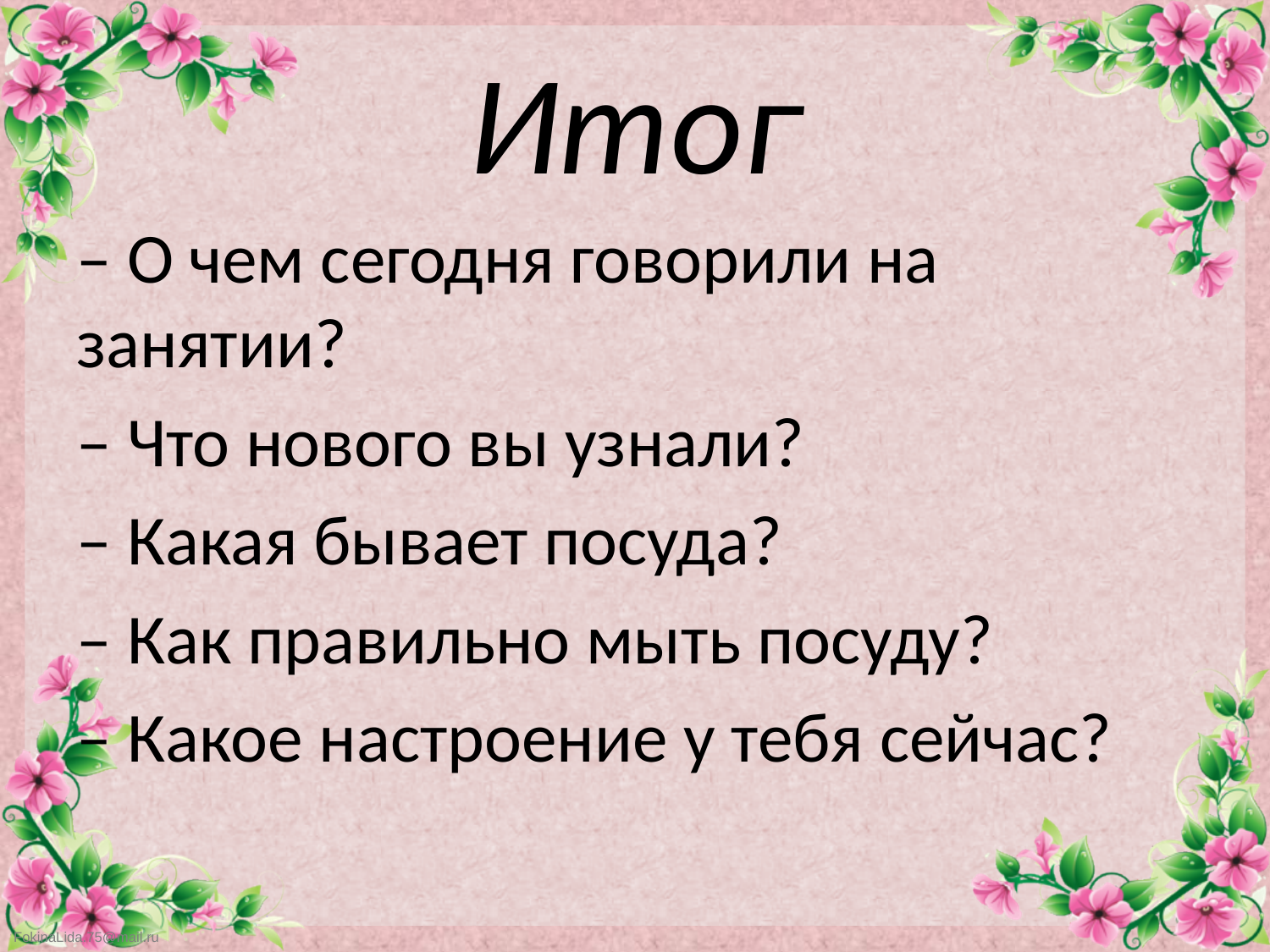

# Итог
– О чем сегодня говорили на занятии?
– Что нового вы узнали?
– Какая бывает посуда?
– Как правильно мыть посуду?
– Какое настроение у тебя сейчас?